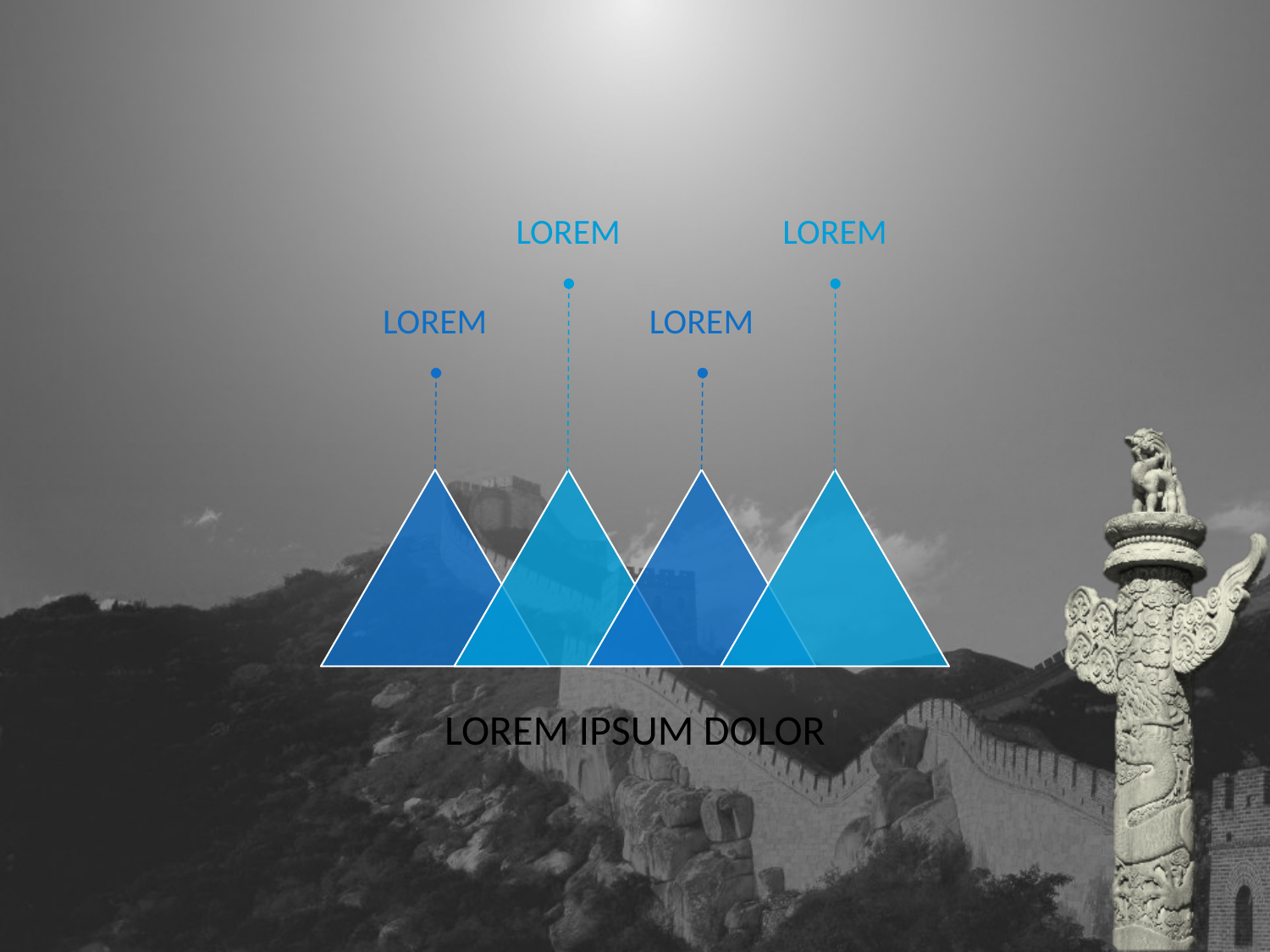

LOREM

LOREM

LOREM

LOREM

LOREM IPSUM DOLOR